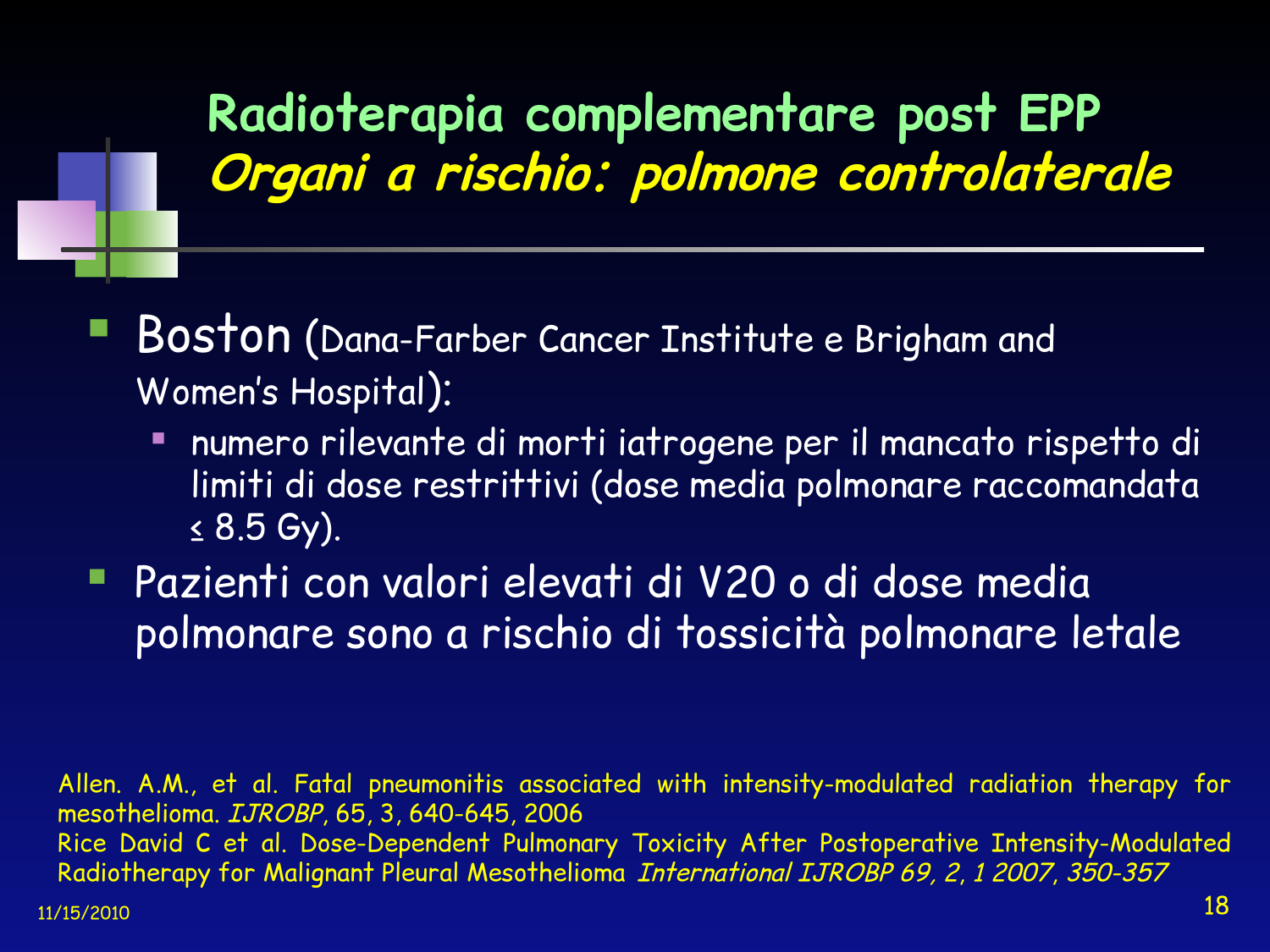

# Radioterapia complementare post EPP Organi a rischio: polmone controlaterale
Boston (Dana-Farber Cancer Institute e Brigham and Women’s Hospital):
numero rilevante di morti iatrogene per il mancato rispetto di limiti di dose restrittivi (dose media polmonare raccomandata ≤ 8.5 Gy).
Pazienti con valori elevati di V20 o di dose media polmonare sono a rischio di tossicità polmonare letale
Allen. A.M., et al. Fatal pneumonitis associated with intensity-modulated radiation therapy for mesothelioma. IJROBP, 65, 3, 640-645, 2006
Rice David C et al. Dose-Dependent Pulmonary Toxicity After Postoperative Intensity-Modulated Radiotherapy for Malignant Pleural Mesothelioma International IJROBP 69, 2, 1 2007, 350-357
11/15/2010

18